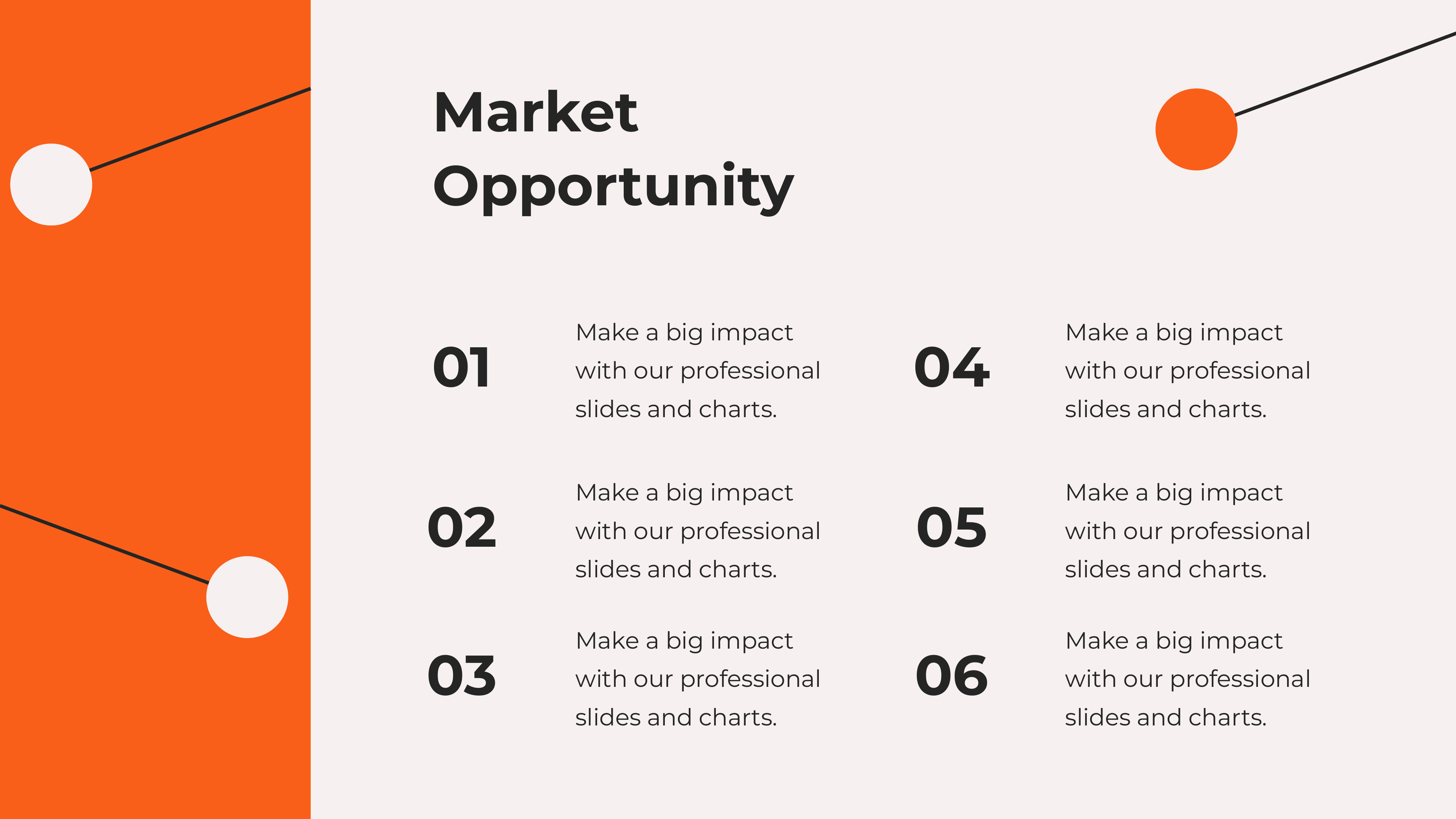

Market Opportunity

Make a big impact with our professional slides and charts.
Make a big impact with our professional slides and charts.
01
04
Make a big impact with our professional slides and charts.
Make a big impact with our professional slides and charts.
02
05

Make a big impact with our professional slides and charts.
Make a big impact with our professional slides and charts.
03
06